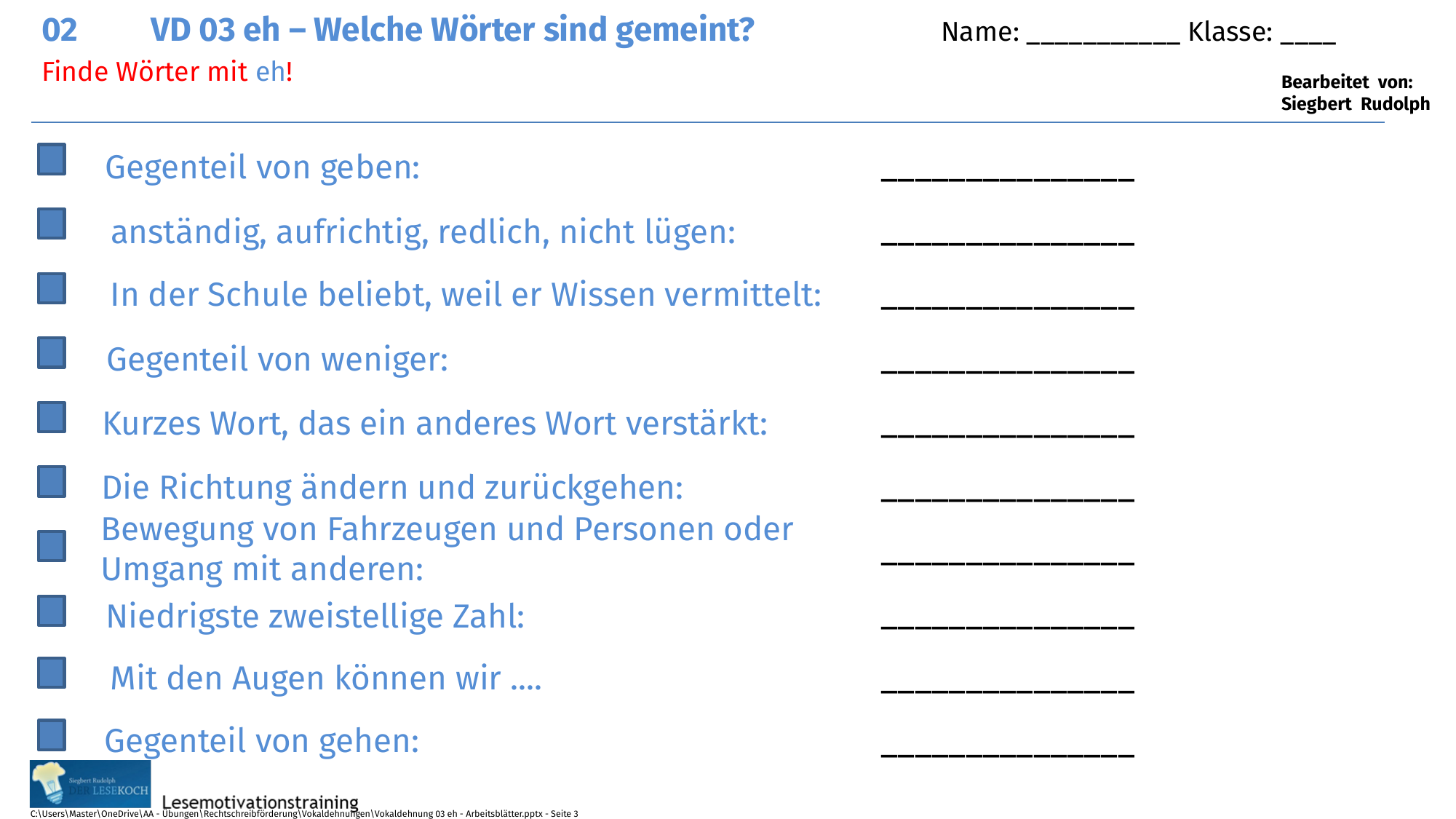

02	VD 03 eh – Welche Wörter sind gemeint?		   Name: ___________ Klasse: ____
3
Finde Wörter mit eh!
_______________
Gegenteil von geben:

_______________
anständig, aufrichtig, redlich, nicht lügen:

_______________
In der Schule beliebt, weil er Wissen vermittelt:

_______________
Gegenteil von weniger:

_______________
Kurzes Wort, das ein anderes Wort verstärkt:

_______________
Die Richtung ändern und zurückgehen:

Bewegung von Fahrzeugen und Personen oder
Umgang mit anderen:
_______________

_______________
Niedrigste zweistellige Zahl:

_______________
Mit den Augen können wir ....

Gegenteil von gehen:
_______________

C:\Users\Master\OneDrive\AA - Übungen\Rechtschreibförderung\Vokaldehnungen\Vokaldehnung 03 eh - Arbeitsblätter.pptx - Seite 3